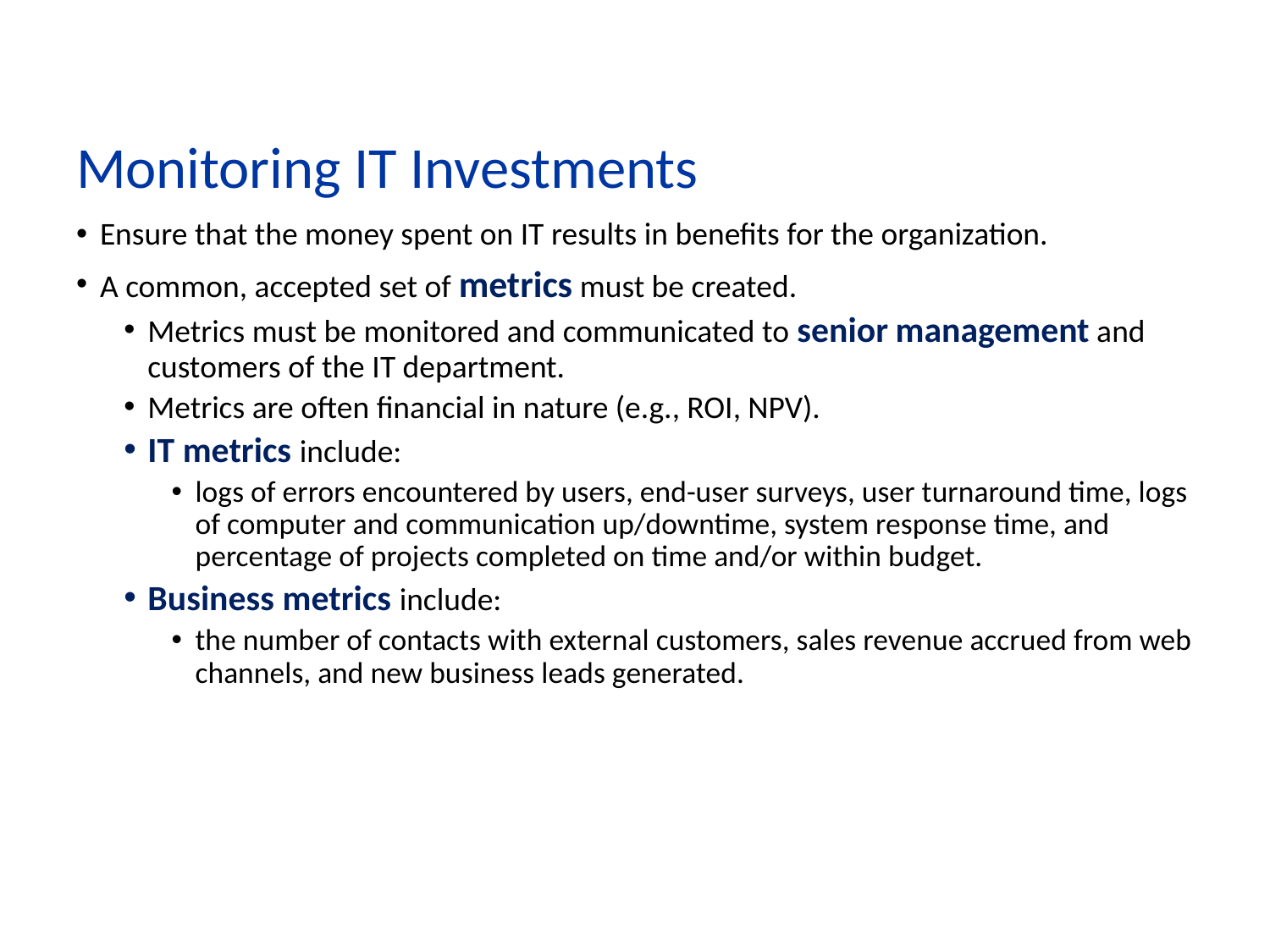

# Monitoring IT Investments
Ensure that the money spent on IT results in benefits for the organization.
A common, accepted set of metrics must be created.
Metrics must be monitored and communicated to senior management and customers of the IT department.
Metrics are often financial in nature (e.g., ROI, NPV).
IT metrics include:
logs of errors encountered by users, end-user surveys, user turnaround time, logs of computer and communication up/downtime, system response time, and percentage of projects completed on time and/or within budget.
Business metrics include:
the number of contacts with external customers, sales revenue accrued from web channels, and new business leads generated.